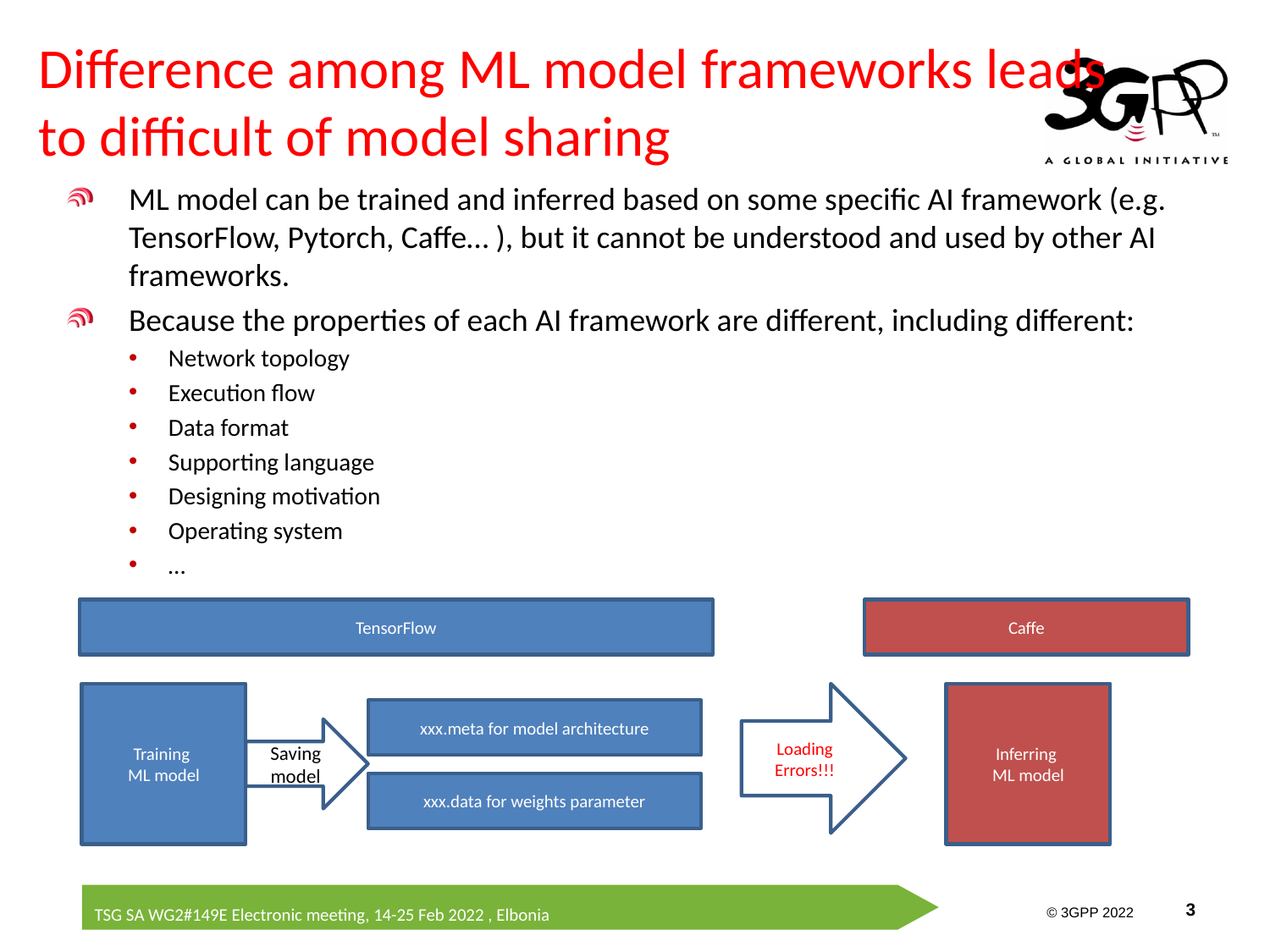

# Difference among ML model frameworks leads to difficult of model sharing
ML model can be trained and inferred based on some specific AI framework (e.g. TensorFlow, Pytorch, Caffe… ), but it cannot be understood and used by other AI frameworks.
Because the properties of each AI framework are different, including different:
Network topology
Execution flow
Data format
Supporting language
Designing motivation
Operating system
…

Caffe
TensorFlow
Training
ML model
Loading Errors!!!
Inferring
ML model
xxx.meta for model architecture
Saving model
xxx.data for weights parameter